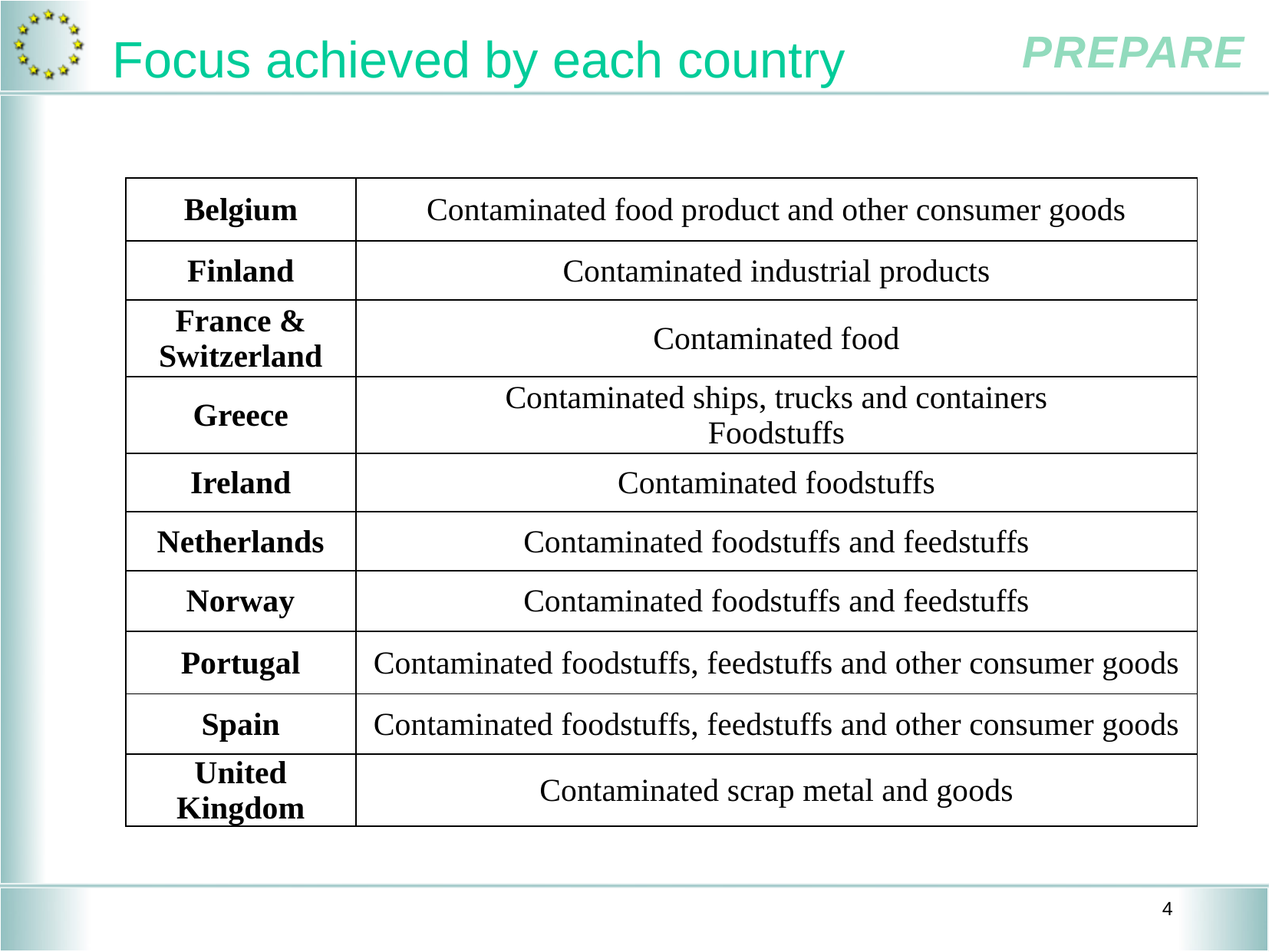

Focus achieved by each country

| Belgium | Contaminated food product and other consumer goods |
| --- | --- |
| Finland | Contaminated industrial products |
| France & Switzerland | Contaminated food |
| Greece | Contaminated ships, trucks and containers Foodstuffs |
| Ireland | Contaminated foodstuffs |
| Netherlands | Contaminated foodstuffs and feedstuffs |
| Norway | Contaminated foodstuffs and feedstuffs |
| Portugal | Contaminated foodstuffs, feedstuffs and other consumer goods |
| Spain | Contaminated foodstuffs, feedstuffs and other consumer goods |
| United Kingdom | Contaminated scrap metal and goods |